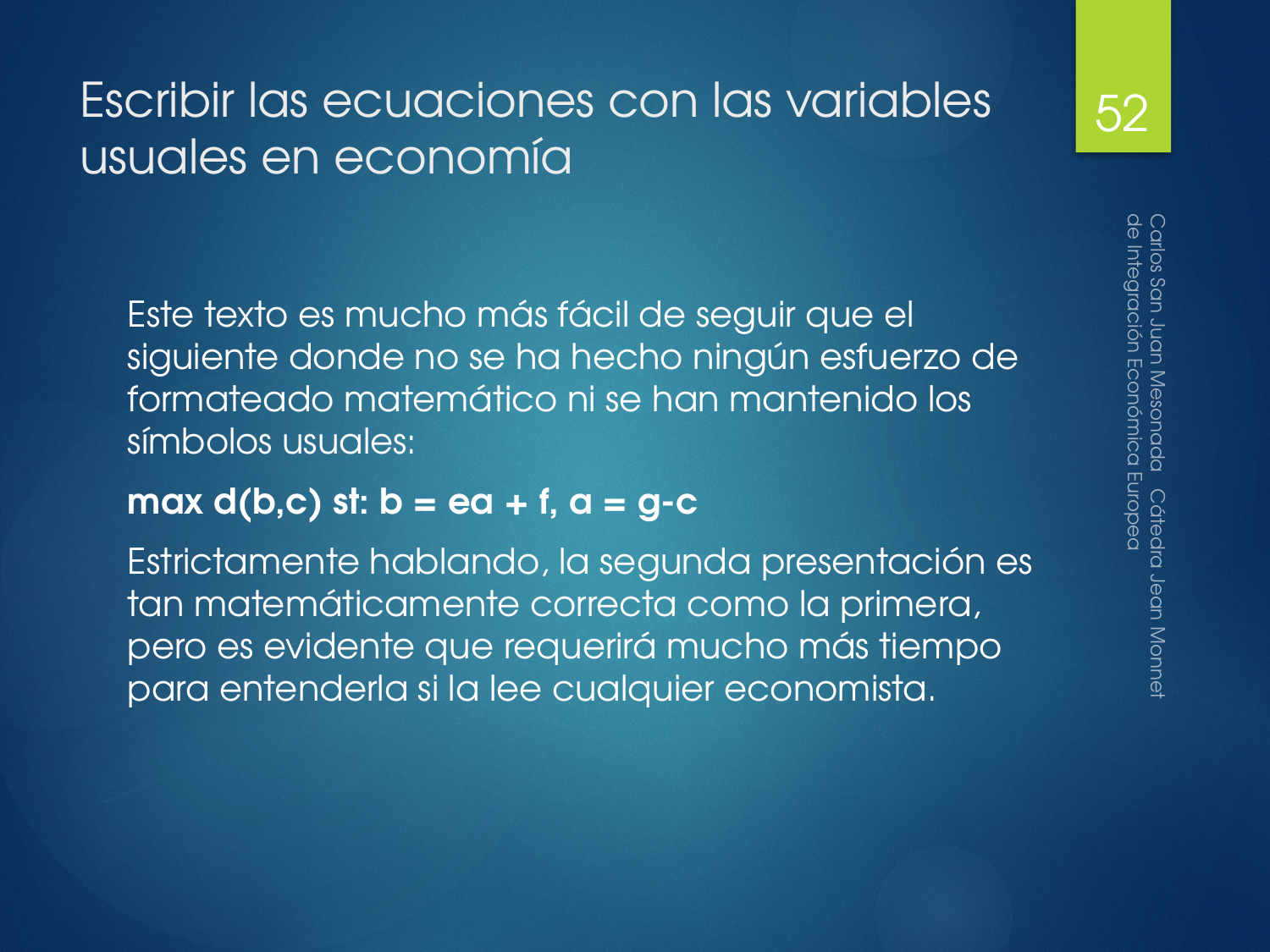

52
# Escribir las ecuaciones con las variables usuales en economía
Este texto es mucho más fácil de seguir que el siguiente donde no se ha hecho ningún esfuerzo de formateado matemático ni se han mantenido los símbolos usuales:
max d(b,c) st: b = ea + f, a = g-c
Estrictamente hablando, la segunda presentación es tan matemáticamente correcta como la primera, pero es evidente que requerirá mucho más tiempo para entenderla si la lee cualquier economista.
Carlos San Juan Mesonada   Cátedra Jean Monnet de Integración Económica Europea